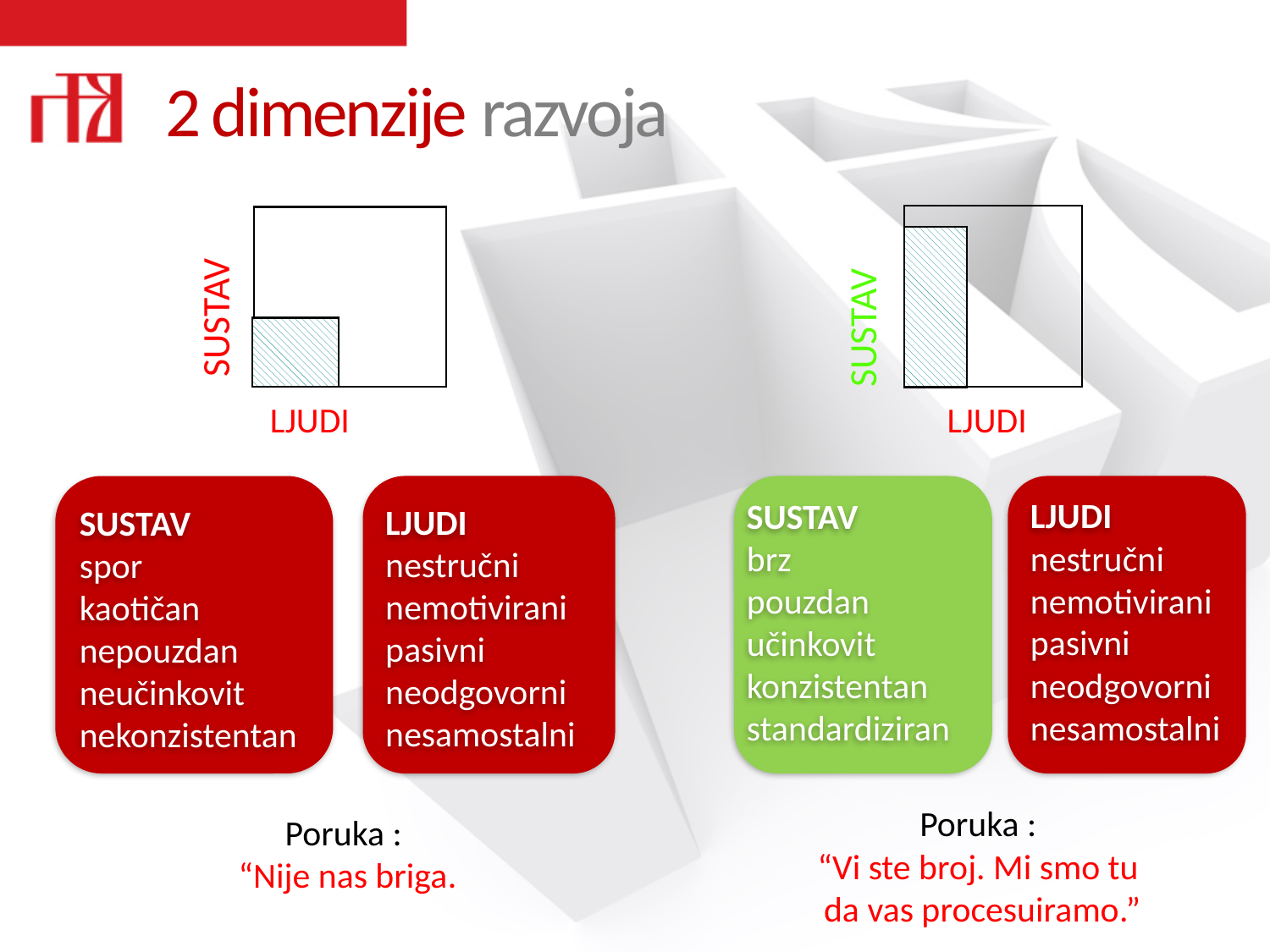

2 dimenzije razvoja

SUSTAV
LJUDI

  SUSTAV

LJUDI

SUSTAV
spor
kaotičan
nepouzdan
neučinkovit
nekonzistentan

LJUDI
nestručni
nemotivirani
pasivni
neodgovorni
nesamostalni

SUSTAV
brz
pouzdan
učinkovit
konzistentan
standardiziran

LJUDI
nestručni
nemotivirani
pasivni
neodgovorni
nesamostalni
Poruka :
“Vi ste broj. Mi smo tu
da vas procesuiramo.”
Poruka :
“Nije nas briga.